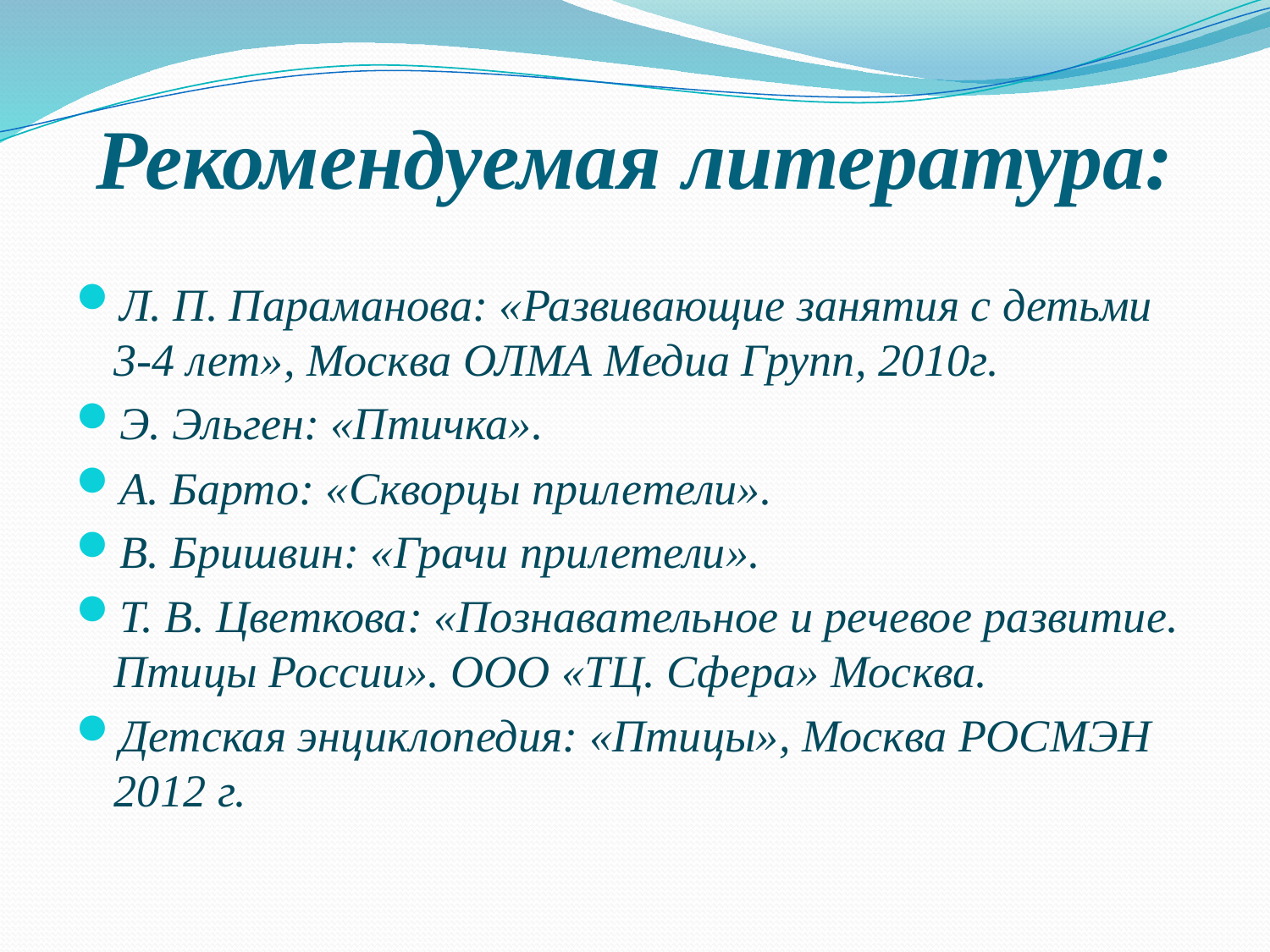

# Рекомендуемая литература:
Л. П. Параманова: «Развивающие занятия с детьми 3-4 лет», Москва ОЛМА Медиа Групп, 2010г.
Э. Эльген: «Птичка».
А. Барто: «Скворцы прилетели».
В. Бришвин: «Грачи прилетели».
Т. В. Цветкова: «Познавательное и речевое развитие. Птицы России». ООО «ТЦ. Сфера» Москва.
Детская энциклопедия: «Птицы», Москва РОСМЭН 2012 г.